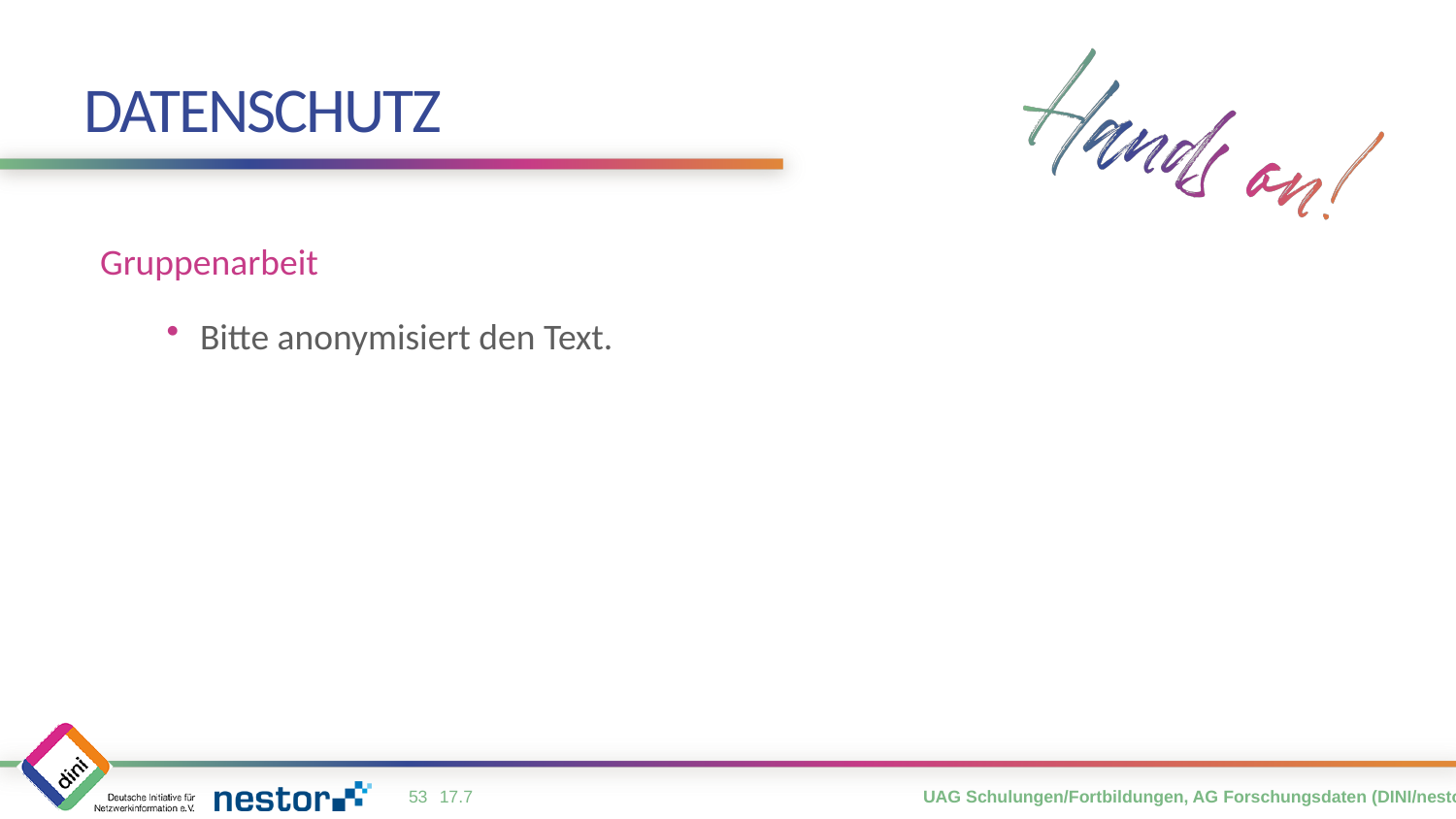

# Datenschutz
Gruppenarbeit
Bitte anonymisiert den Text.
53
17.7